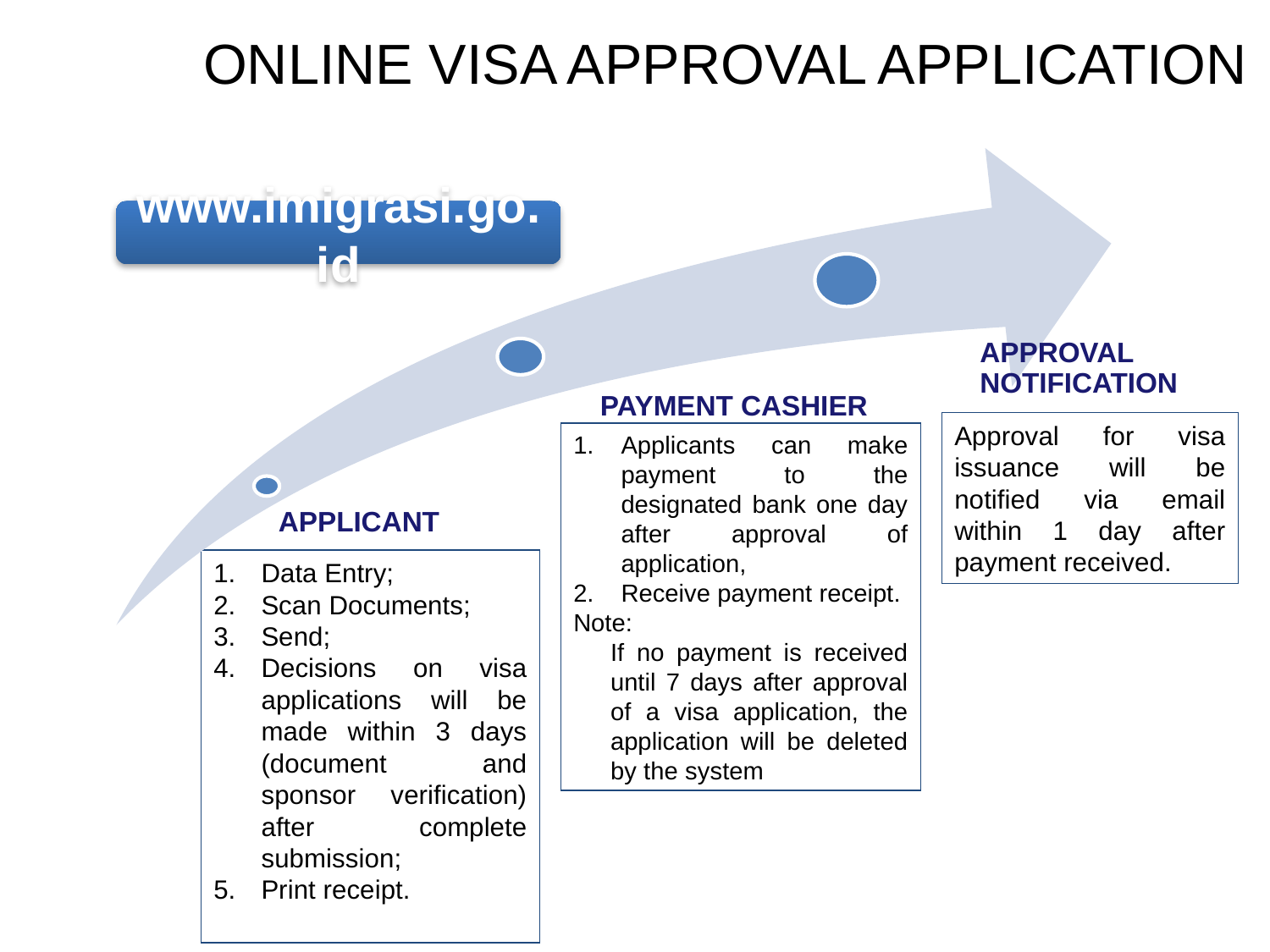

# ONLINE VISA APPROVAL APPLICATION

APPROVAL NOTIFICATION
PAYMENT CASHIER

APPLICANT
www.imigrasi.go.id
Approval for visa issuance will be notified via email within 1 day after payment received.
Applicants can make payment to the designated bank one day after approval of application,
Receive payment receipt.
Note:
	If no payment is received until 7 days after approval of a visa application, the application will be deleted by the system
Data Entry;
Scan Documents;
Send;
Decisions on visa applications will be made within 3 days (document and sponsor verification) after complete submission;
Print receipt.